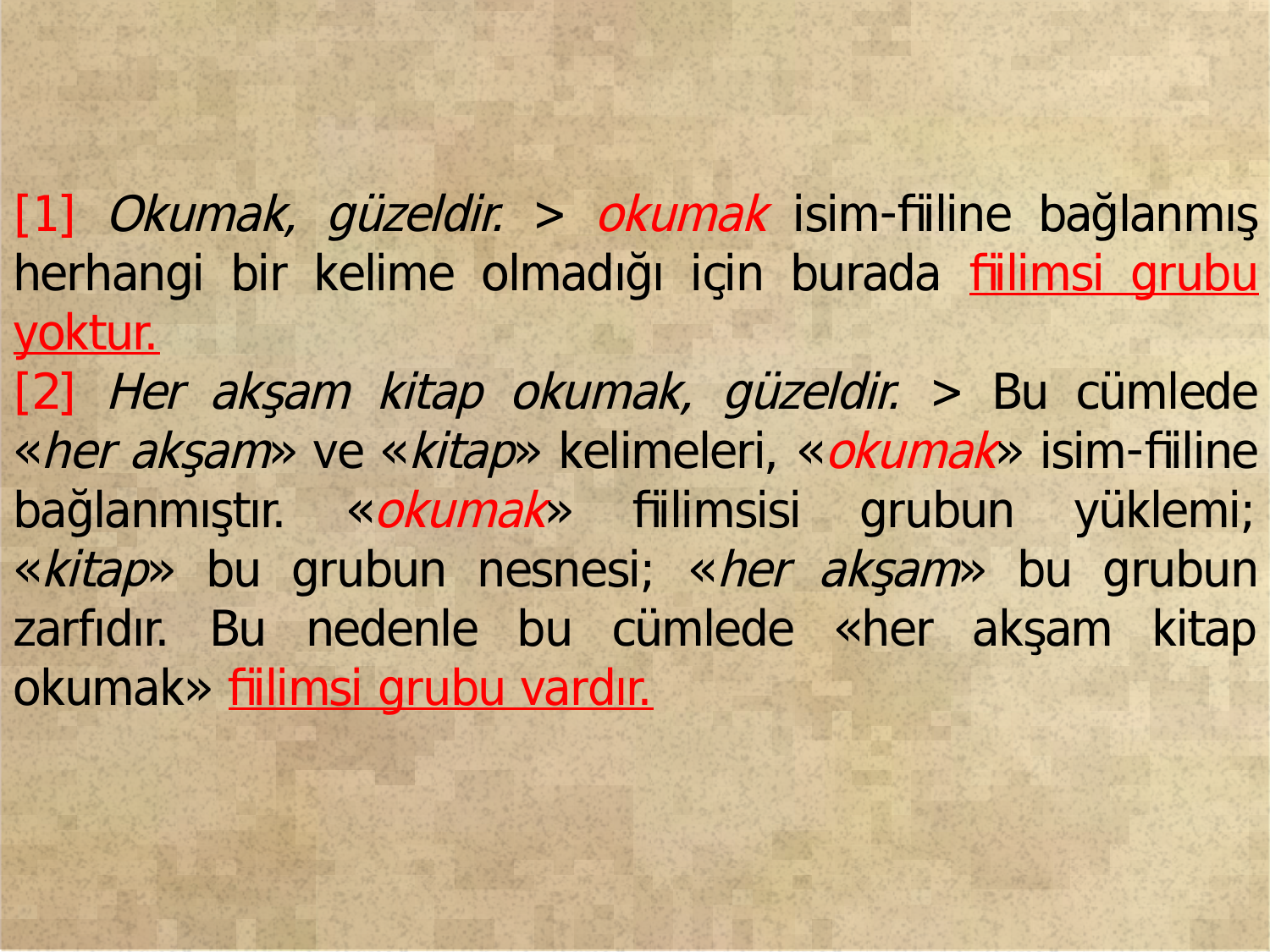

[1] Okumak, güzeldir. > okumak isim-fiiline bağlanmış herhangi bir kelime olmadığı için burada fiilimsi grubu yoktur.
[2] Her akşam kitap okumak, güzeldir. > Bu cümlede «her akşam» ve «kitap» kelimeleri, «okumak» isim-fiiline bağlanmıştır. «okumak» fiilimsisi grubun yüklemi; «kitap» bu grubun nesnesi; «her akşam» bu grubun zarfıdır. Bu nedenle bu cümlede «her akşam kitap okumak» fiilimsi grubu vardır.